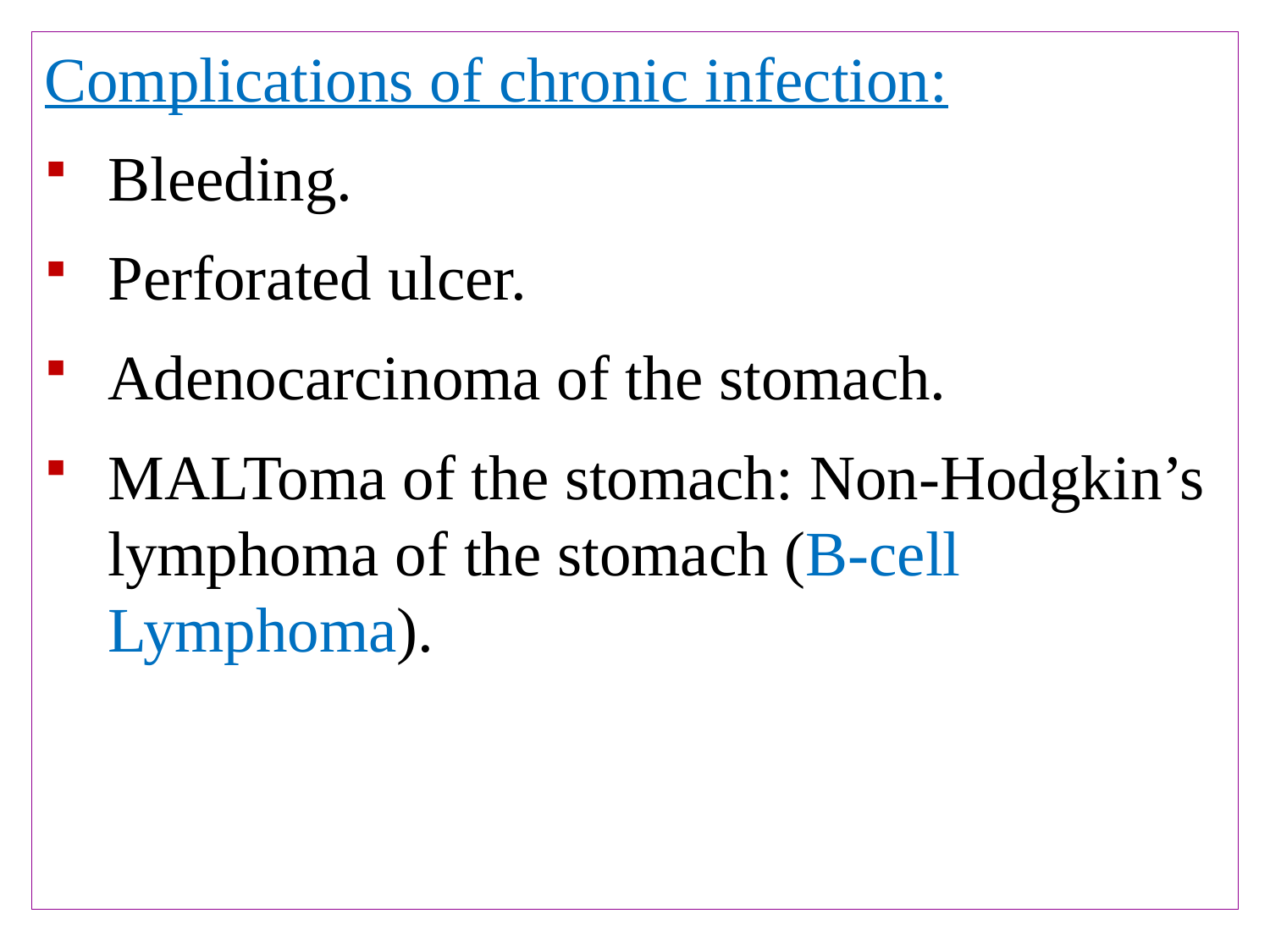

Complications of chronic infection:
Bleeding.
Perforated ulcer.
Adenocarcinoma of the stomach.
MALToma of the stomach: Non-Hodgkin’s lymphoma of the stomach (B-cell Lymphoma).